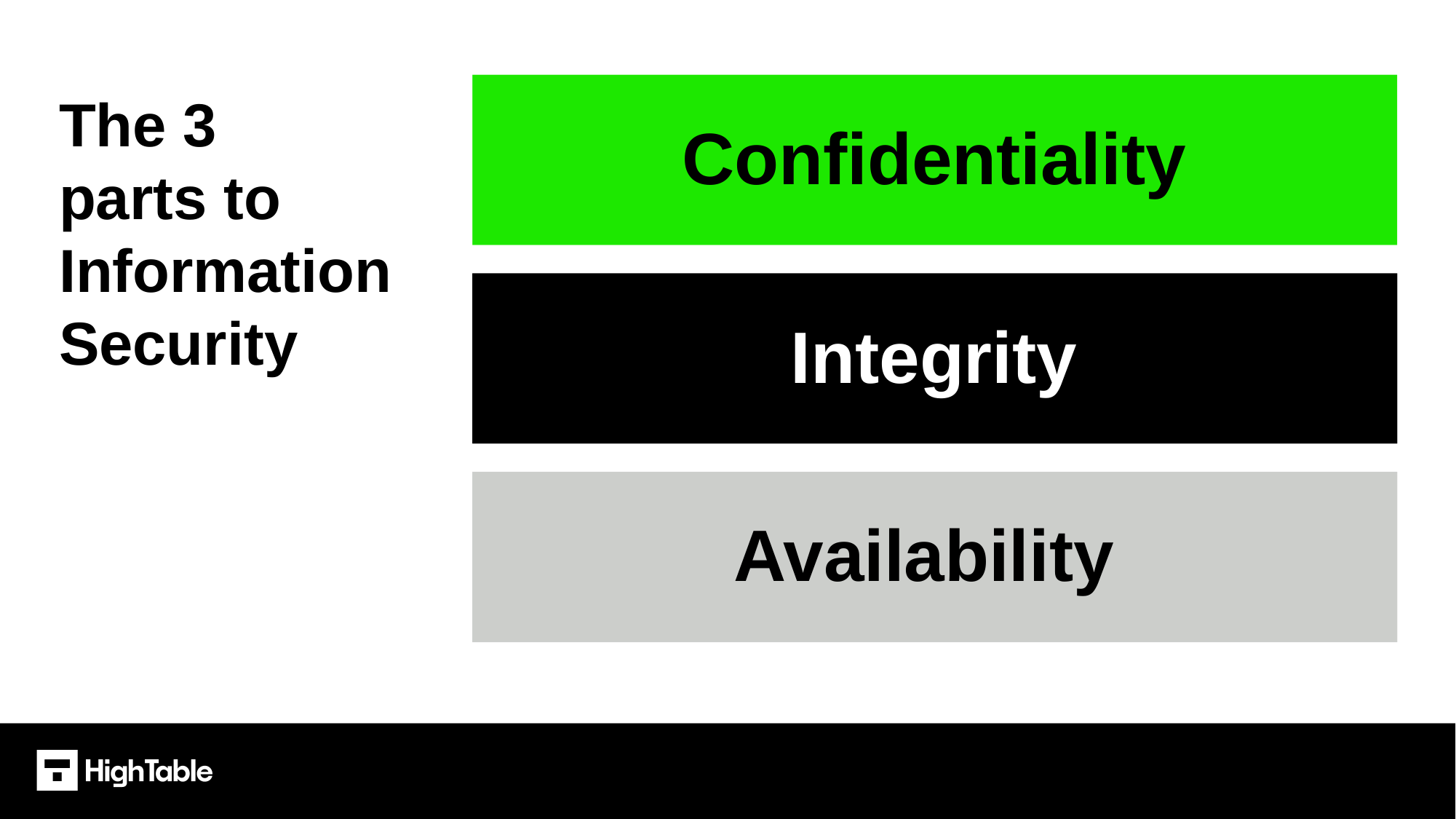

The 3
parts to Information Security
Confidentiality
Integrity
Availability